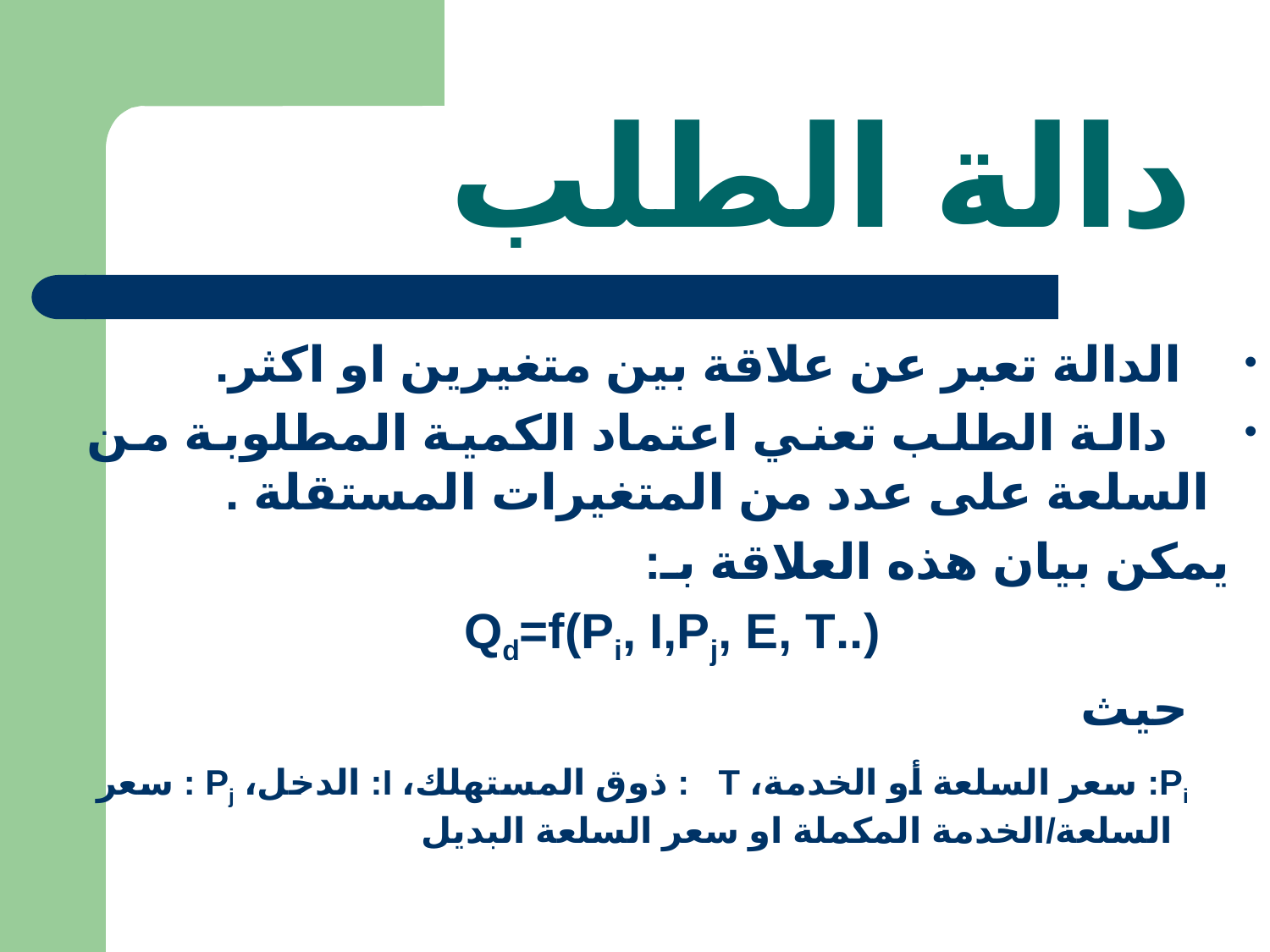

# دالة الطلب
  الدالة تعبر عن علاقة بين متغيرين او اكثر.
   دالة الطلب تعني اعتماد الكمية المطلوبة من السلعة على عدد من المتغيرات المستقلة .
  يمكن بيان هذه العلاقة بـ:
Qd=f(Pi, I,Pj, E, T..)
     حيث
     Pi: سعر السلعة أو الخدمة، T   : ذوق المستهلك، I: الدخل، Pj : سعر  السلعة/الخدمة المكملة او سعر السلعة البديل